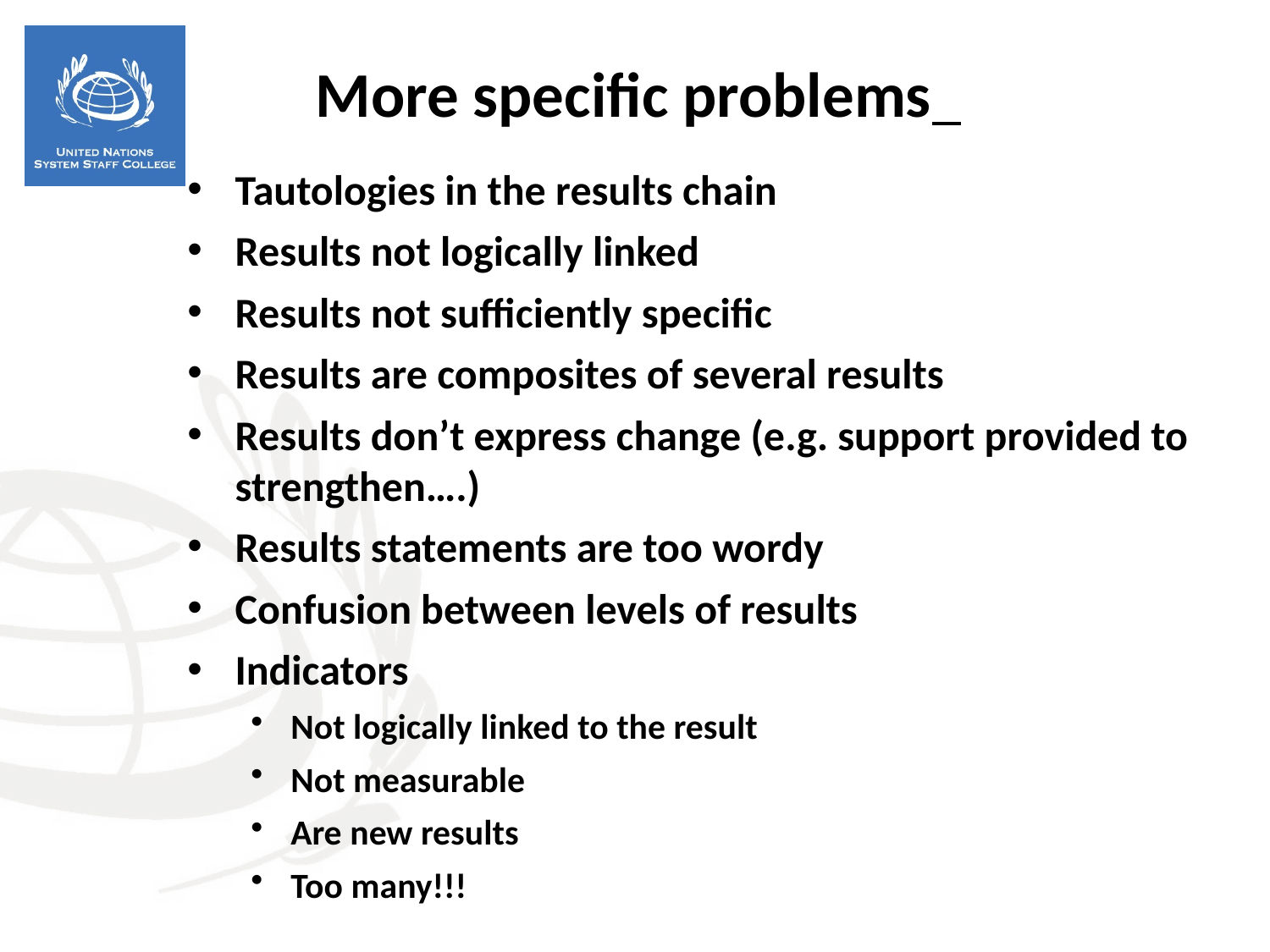

More specific problems
Tautologies in the results chain
Results not logically linked
Results not sufficiently specific
Results are composites of several results
Results don’t express change (e.g. support provided to strengthen….)
Results statements are too wordy
Confusion between levels of results
Indicators
Not logically linked to the result
Not measurable
Are new results
Too many!!!